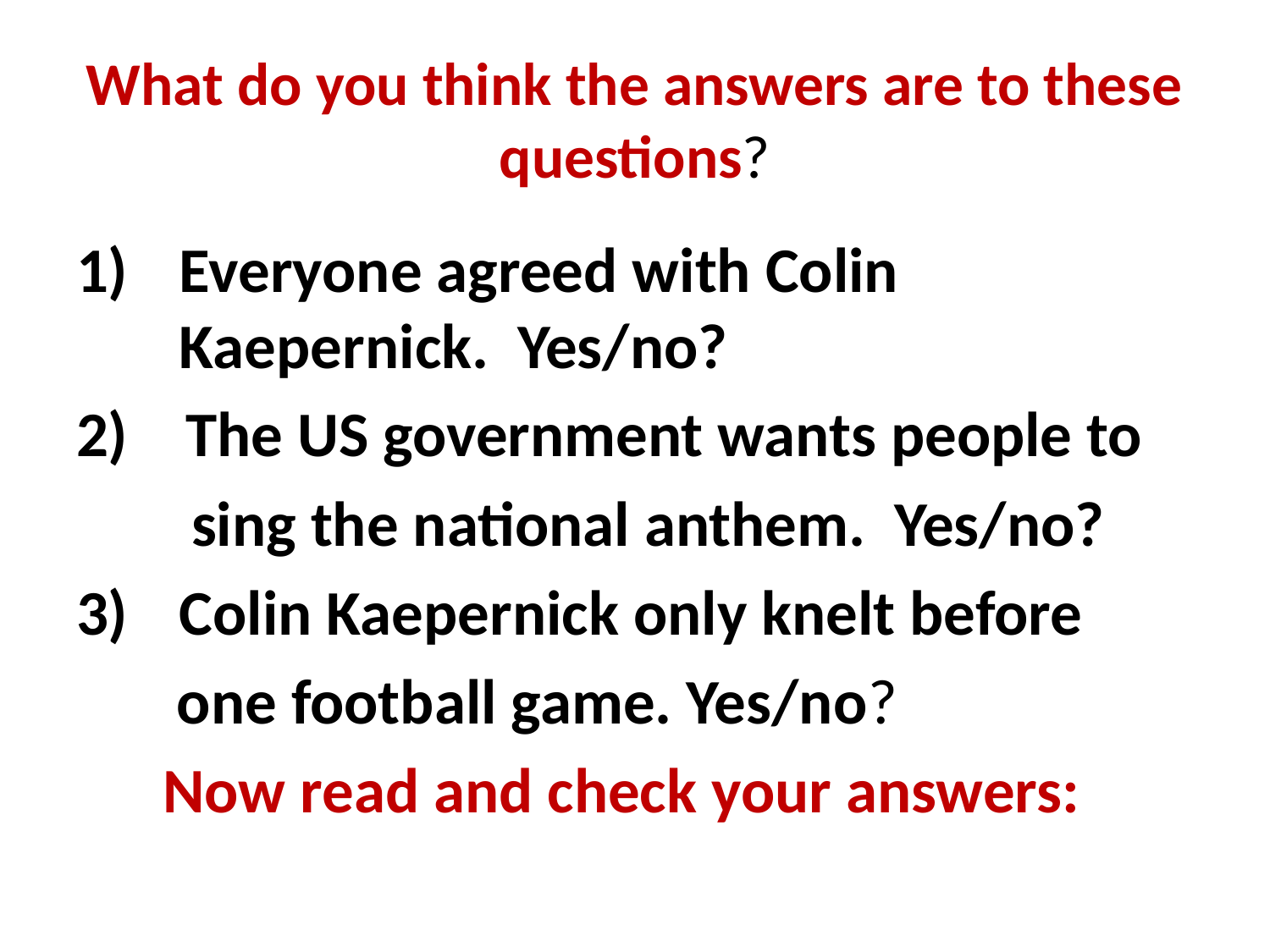

# What do you think the answers are to these questions?
Everyone agreed with Colin Kaepernick.  Yes/no?
2)    The US government wants people to
        sing the national anthem.  Yes/no?
Colin Kaepernick only knelt before
       one football game. Yes/no?
      Now read and check your answers: